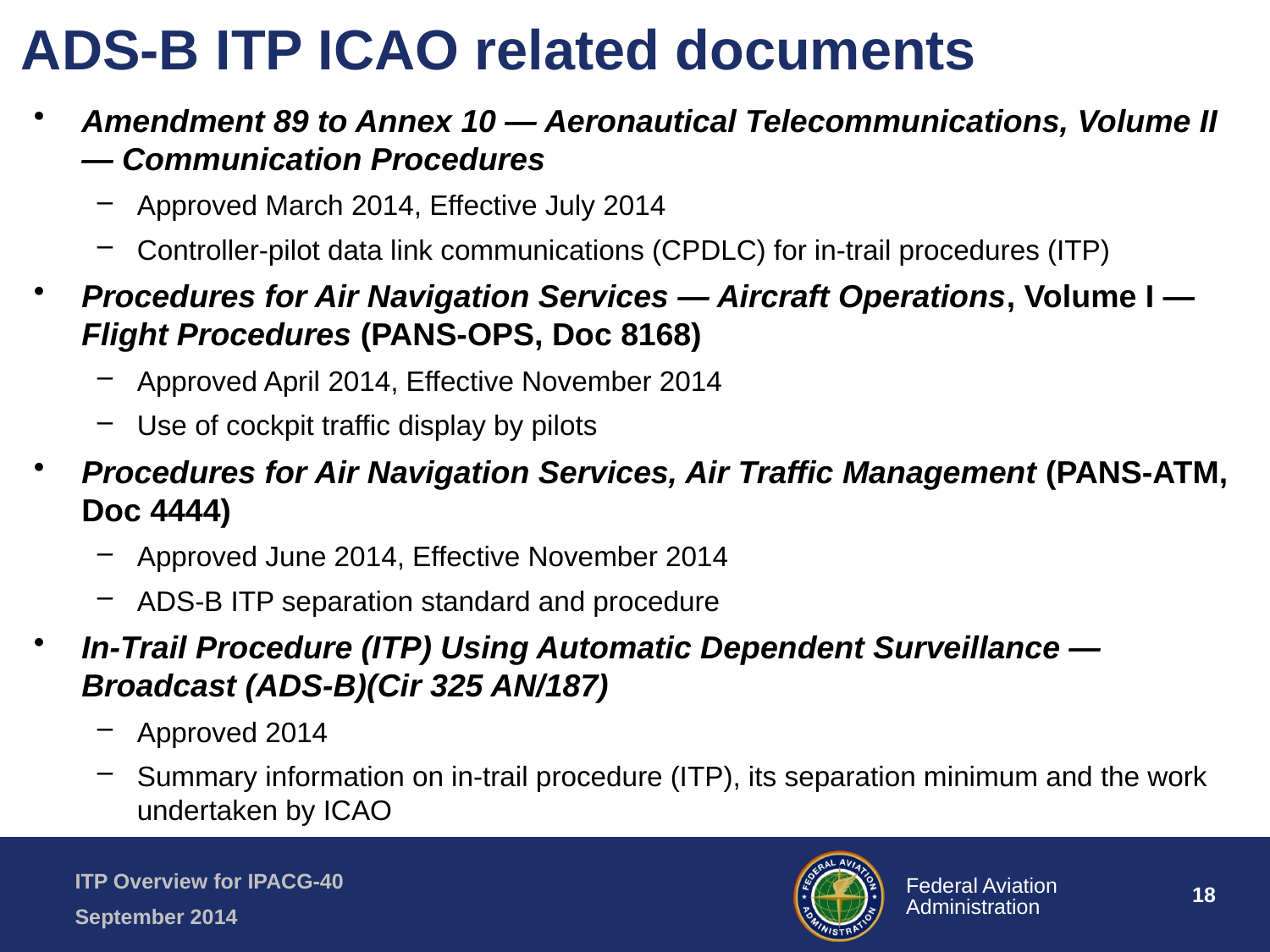

ADS-B ITP ICAO related documents
Amendment 89 to Annex 10 — Aeronautical Telecommunications, Volume II — Communication Procedures
Approved March 2014, Effective July 2014
Controller-pilot data link communications (CPDLC) for in-trail procedures (ITP)
Procedures for Air Navigation Services — Aircraft Operations, Volume I — Flight Procedures (PANS-OPS, Doc 8168)
Approved April 2014, Effective November 2014
Use of cockpit traffic display by pilots
Procedures for Air Navigation Services, Air Traffic Management (PANS-ATM, Doc 4444)
Approved June 2014, Effective November 2014
ADS-B ITP separation standard and procedure
In-Trail Procedure (ITP) Using Automatic Dependent Surveillance — Broadcast (ADS-B)(Cir 325 AN/187)
Approved 2014
Summary information on in-trail procedure (ITP), its separation minimum and the work undertaken by ICAO